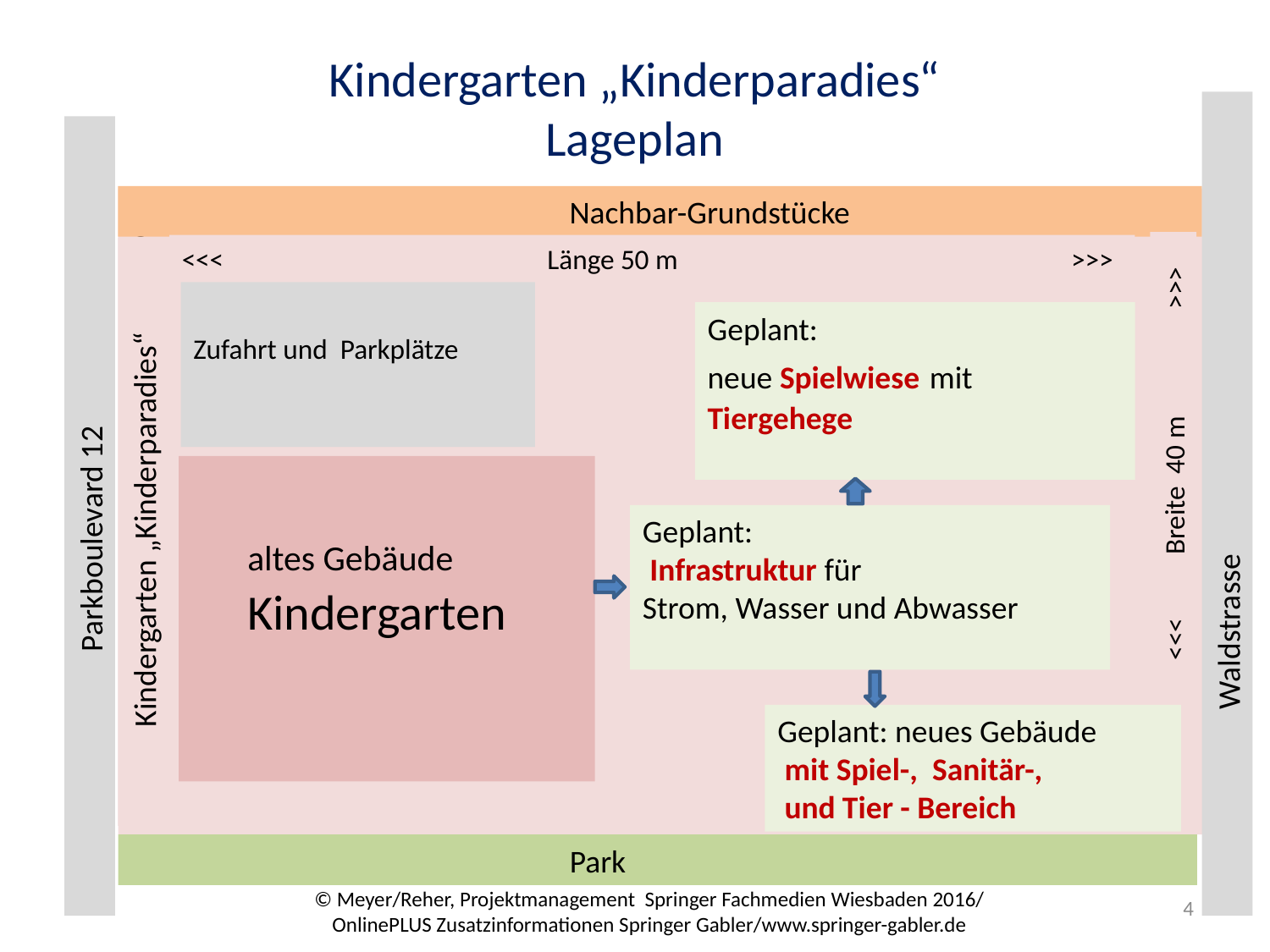

# Kindergarten „Kinderparadies“ Lageplan
                                                             Nachbar-Grundstücke

<<<                                                   Länge 50 m                                                              >>>

Zufahrt und  Parkplätze

Geplant:
neue Spielwiese mit Tiergehege

     altes Gebäude
     Kindergarten

                           Waldstrasse

                                   Parkboulevard 12
Geplant:
 Infrastruktur für
Strom, Wasser und Abwasser

            Kindergarten „Kinderparadies“
                         <<<          Breite  40 m                 >>>

Geplant: neues Gebäude
 mit Spiel-,  Sanitär-,
 und Tier - Bereich
                                                             Park
4
© Meyer/Reher, Projektmanagement  Springer Fachmedien Wiesbaden 2016/
OnlinePLUS Zusatzinformationen Springer Gabler/www.springer-gabler.de